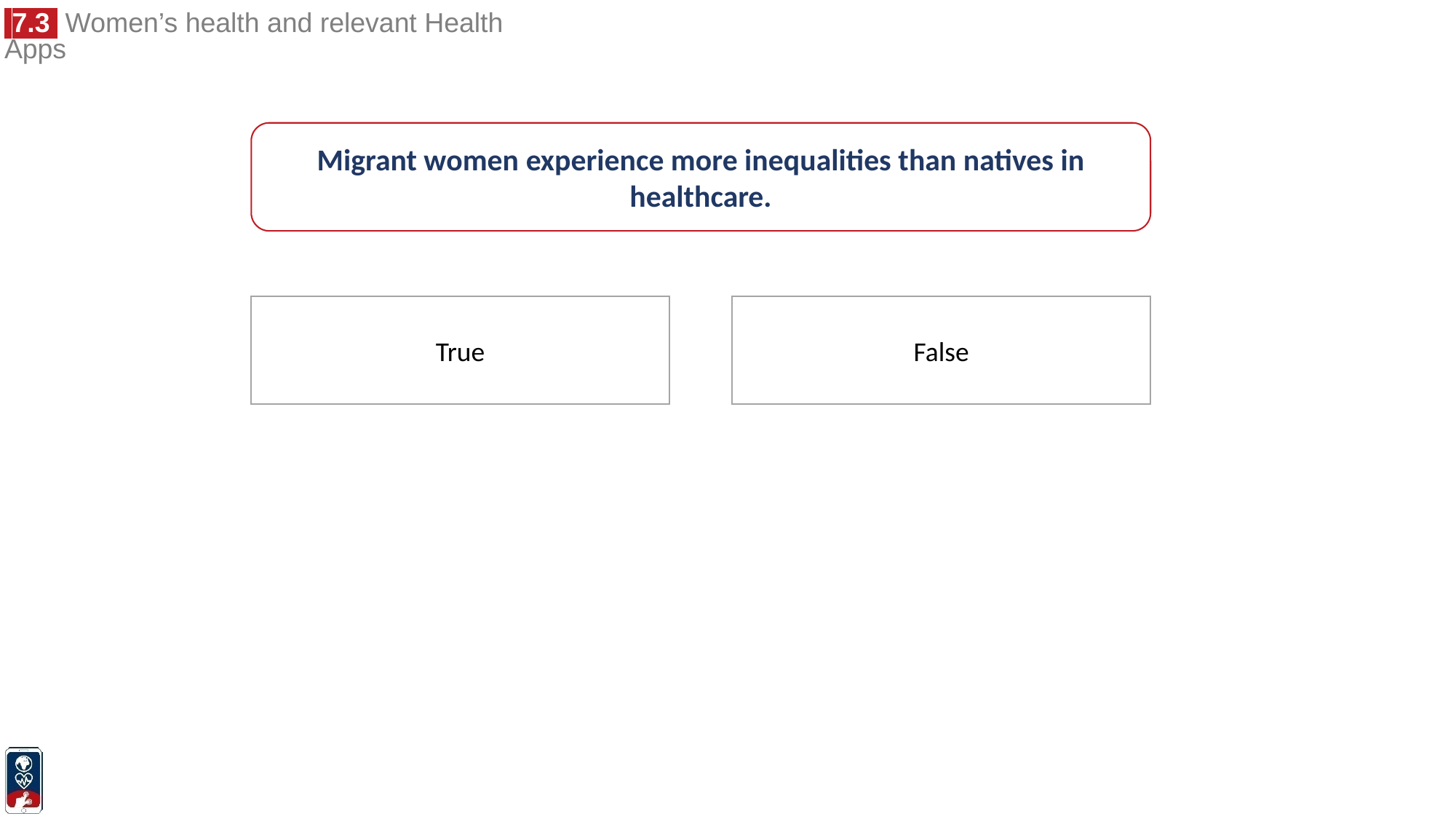

Migrant women experience more inequalities than natives in healthcare.
False
True